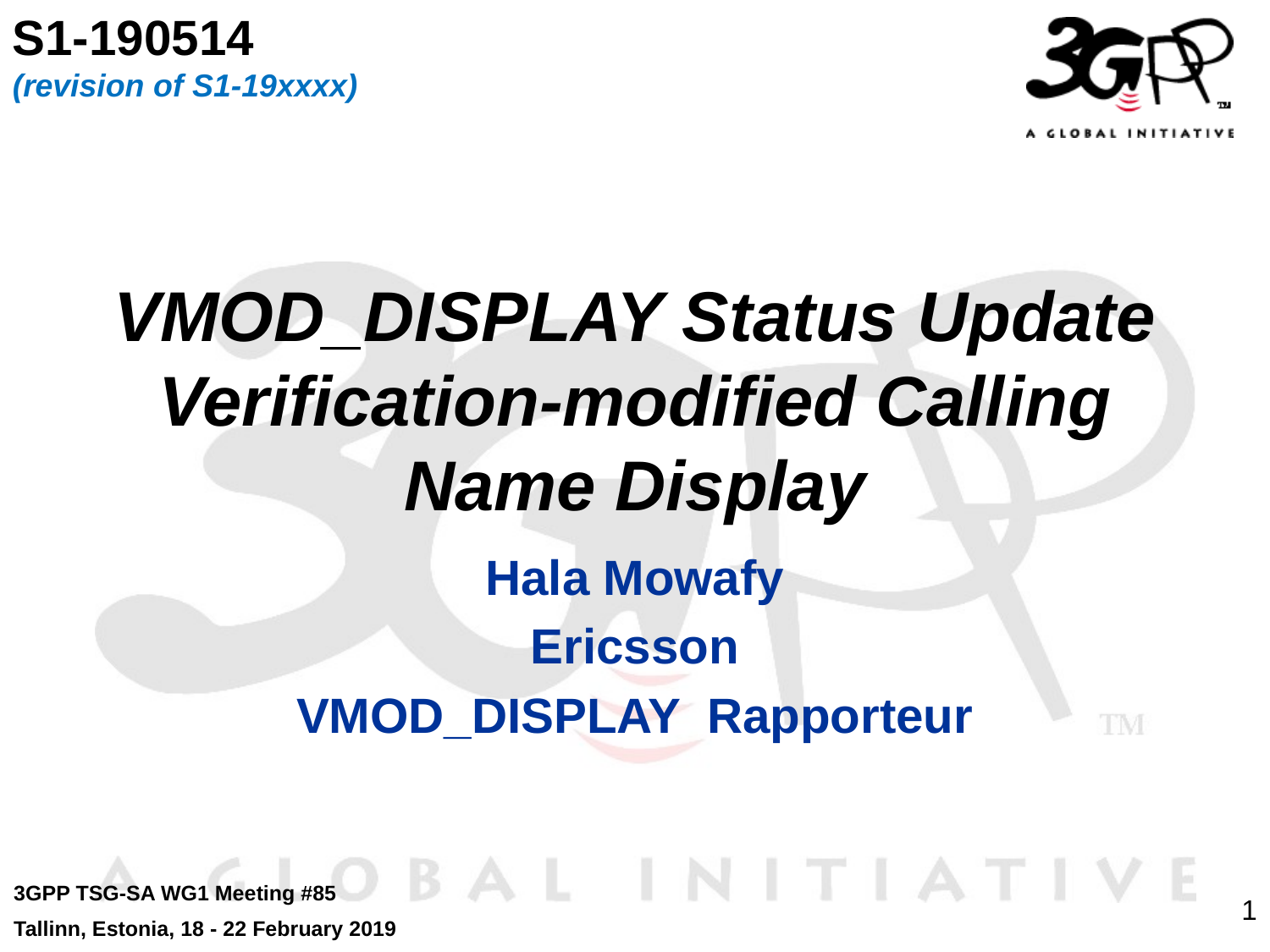

S1-190514
(revision of S1-19xxxx)
# VMOD_DISPLAY Status Update Verification-modified Calling Name Display
Hala Mowafy
Ericsson
VMOD_DISPLAY  Rapporteur
3GPP TSG-SA WG1 Meeting #85
Tallinn, Estonia, 18 - 22 February 2019
1